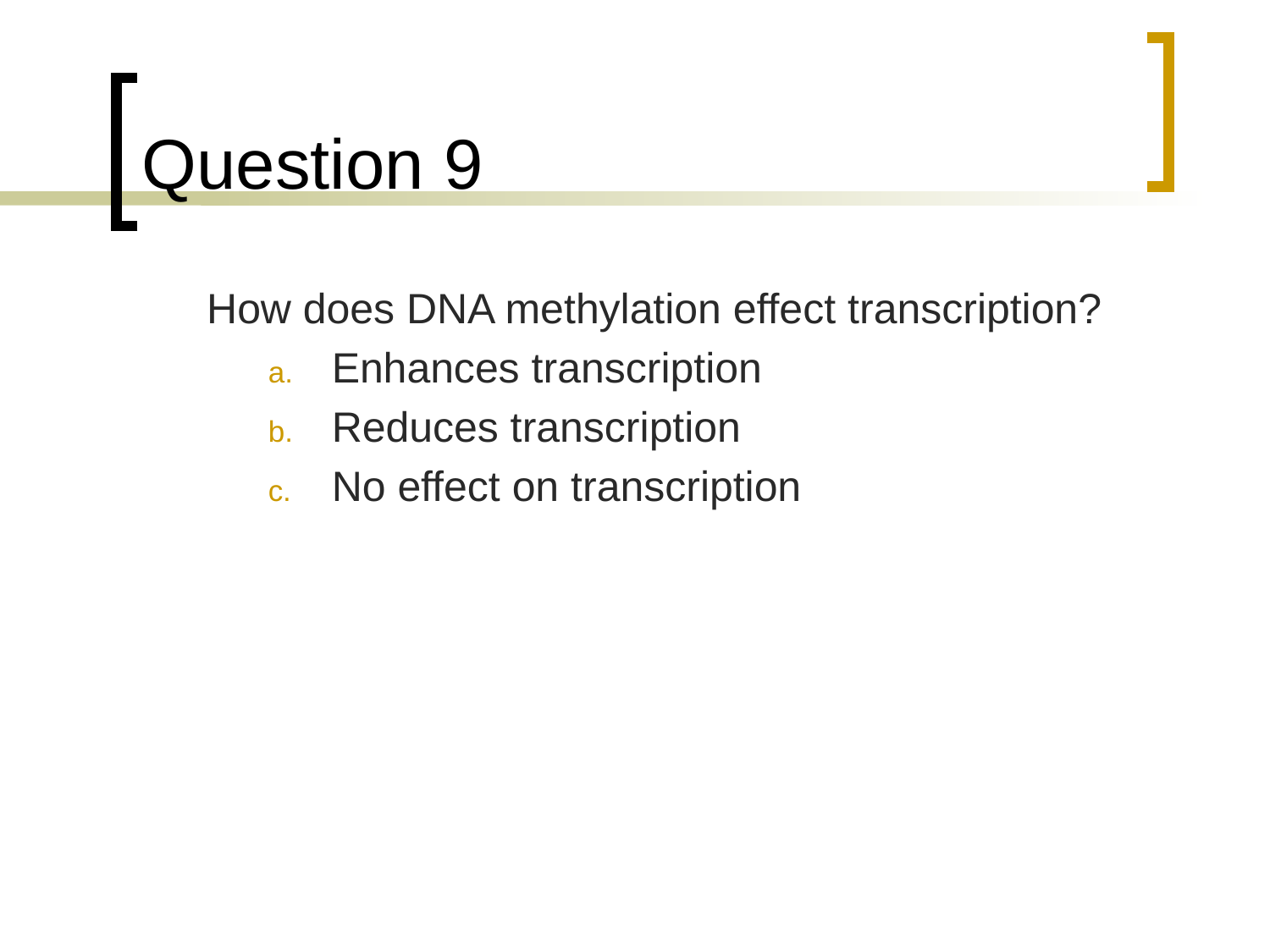

# Question 9
	How does DNA methylation effect transcription?
Enhances transcription
Reduces transcription
No effect on transcription